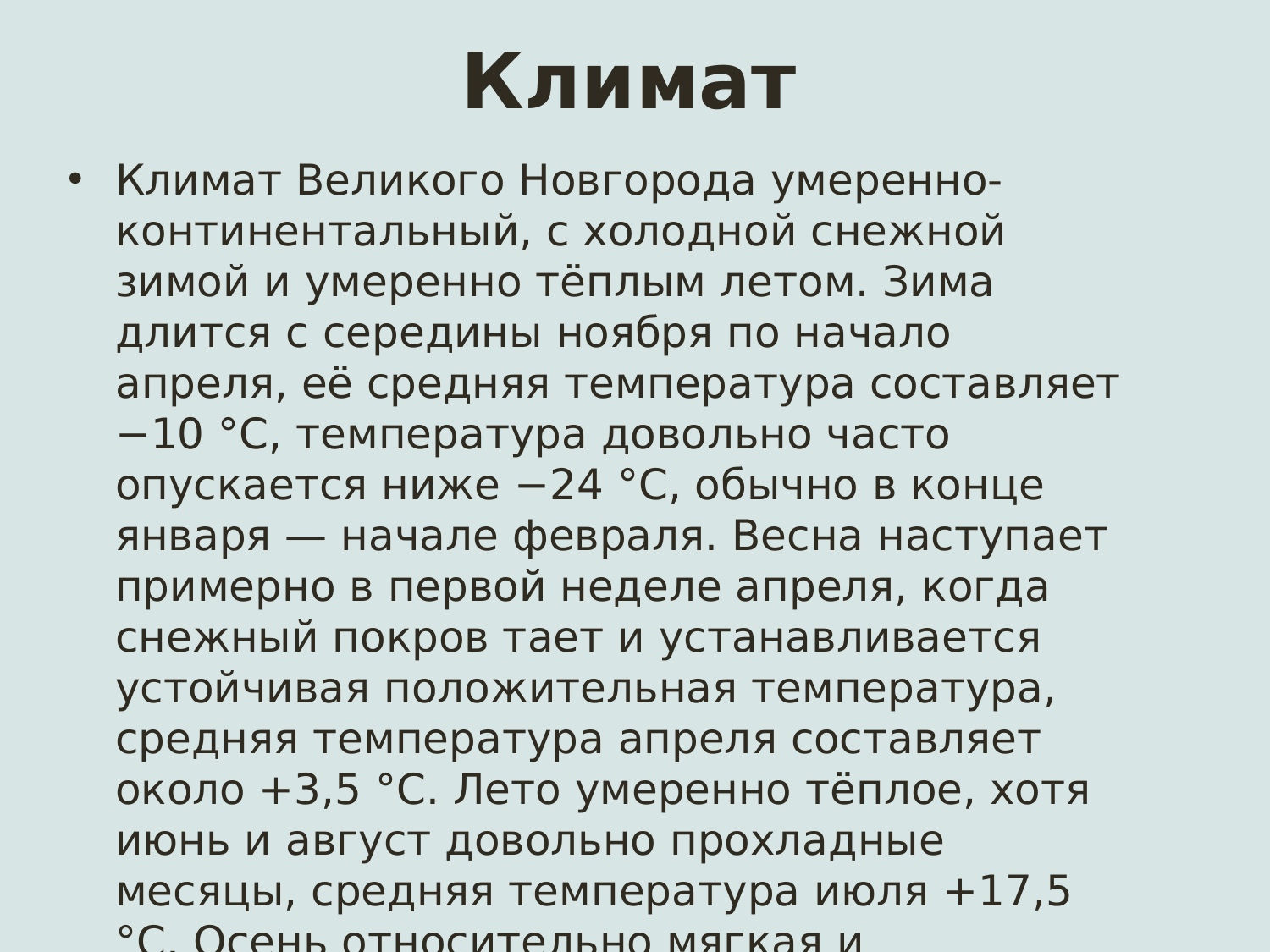

# Климат
Климат Великого Новгорода умеренно-континентальный, с холодной снежной зимой и умеренно тёплым летом. Зима длится с середины ноября по начало апреля, её средняя температура составляет −10 °C, температура довольно часто опускается ниже −24 °C, обычно в конце января — начале февраля. Весна наступает примерно в первой неделе апреля, когда снежный покров тает и устанавливается устойчивая положительная температура, средняя температура апреля составляет около +3,5 °C. Лето умеренно тёплое, хотя июнь и август довольно прохладные месяцы, средняя температура июля +17,5 °C. Осень относительно мягкая и продолжительная, зима наступает только к середине ноября.